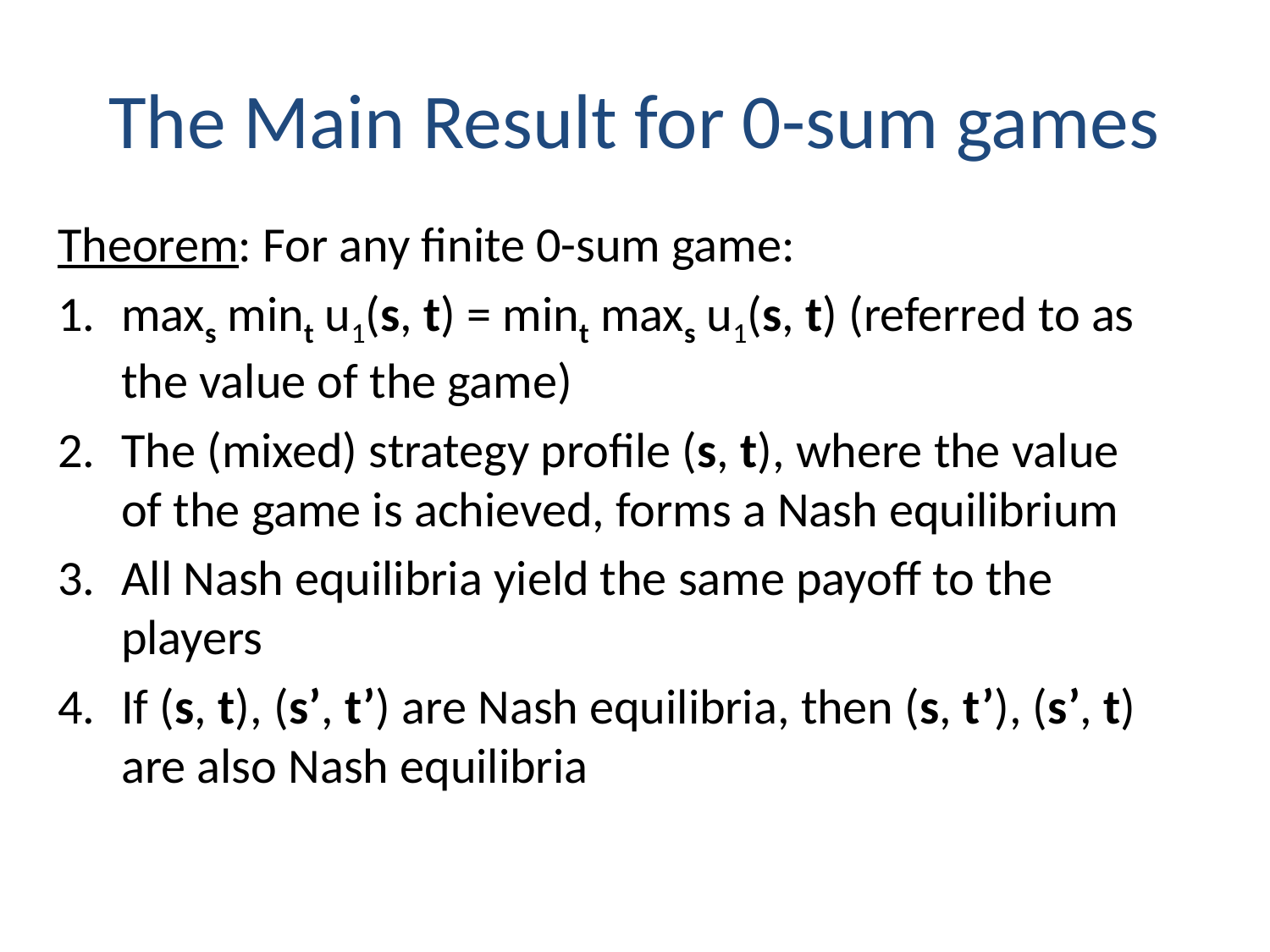

# The Main Result for 0-sum games
Theorem: For any finite 0-sum game:
maxs mint u1(s, t) = mint maxs u1(s, t) (referred to as the value of the game)
The (mixed) strategy profile (s, t), where the value of the game is achieved, forms a Nash equilibrium
All Nash equilibria yield the same payoff to the players
If (s, t), (s’, t’) are Nash equilibria, then (s, t’), (s’, t) are also Nash equilibria